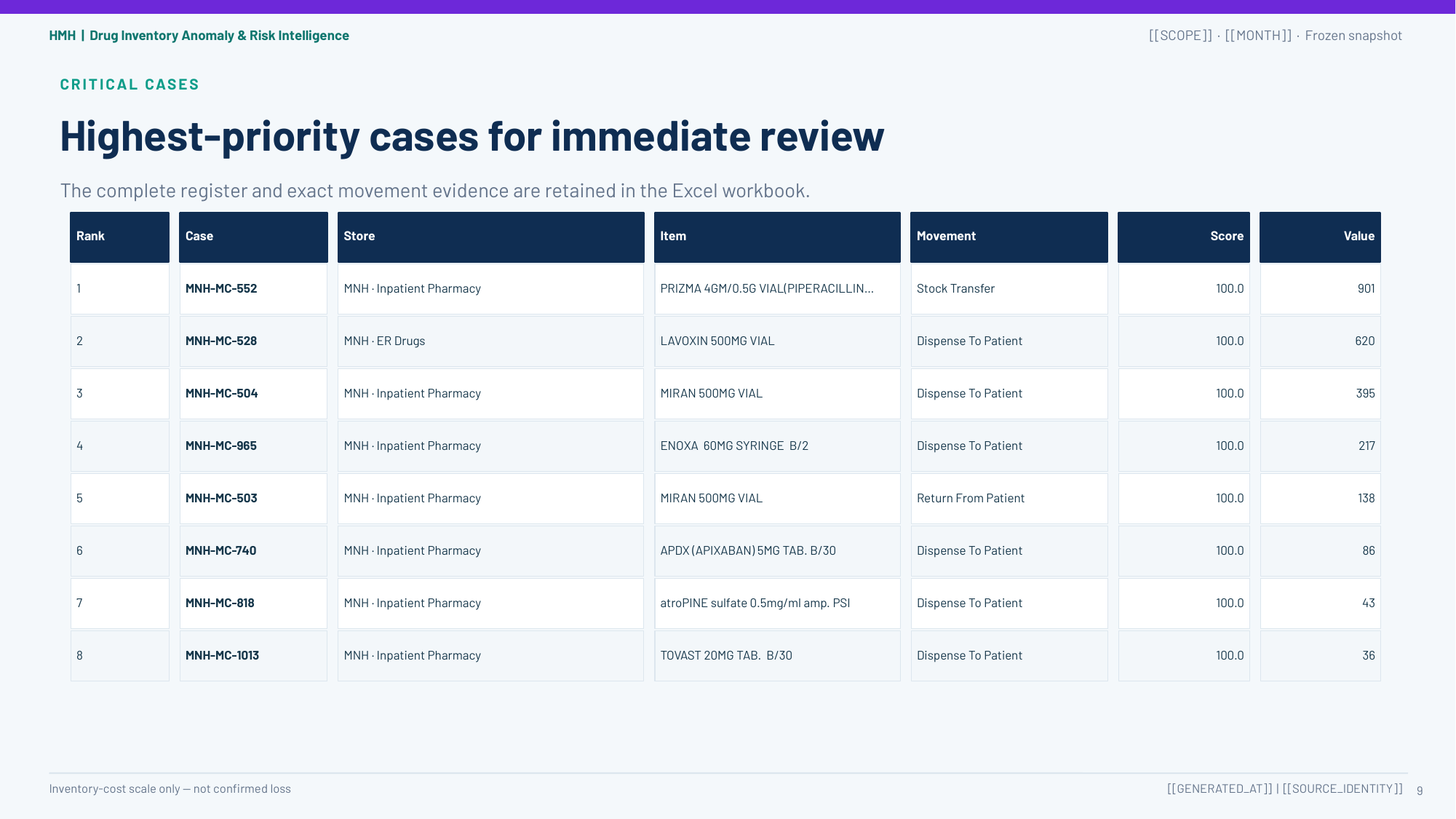

CRITICAL CASES
Highest-priority cases for immediate review
The complete register and exact movement evidence are retained in the Excel workbook.

Rank
Case
Store
Item
Movement
Score
Value

1
MNH-MC-552
MNH · Inpatient Pharmacy
PRIZMA 4GM/0.5G VIAL(PIPERACILLIN…
Stock Transfer
100.0
901

2
MNH-MC-528
MNH · ER Drugs
LAVOXIN 500MG VIAL
Dispense To Patient
100.0
620

3
MNH-MC-504
MNH · Inpatient Pharmacy
MIRAN 500MG VIAL
Dispense To Patient
100.0
395

4
MNH-MC-965
MNH · Inpatient Pharmacy
ENOXA  60MG SYRINGE  B/2
Dispense To Patient
100.0
217

5
MNH-MC-503
MNH · Inpatient Pharmacy
MIRAN 500MG VIAL
Return From Patient
100.0
138

6
MNH-MC-740
MNH · Inpatient Pharmacy
APDX (APIXABAN) 5MG TAB. B/30
Dispense To Patient
100.0
86

7
MNH-MC-818
MNH · Inpatient Pharmacy
atroPINE sulfate 0.5mg/ml amp. PSI
Dispense To Patient
100.0
43

8
MNH-MC-1013
MNH · Inpatient Pharmacy
TOVAST 20MG TAB.  B/30
Dispense To Patient
100.0
36
9